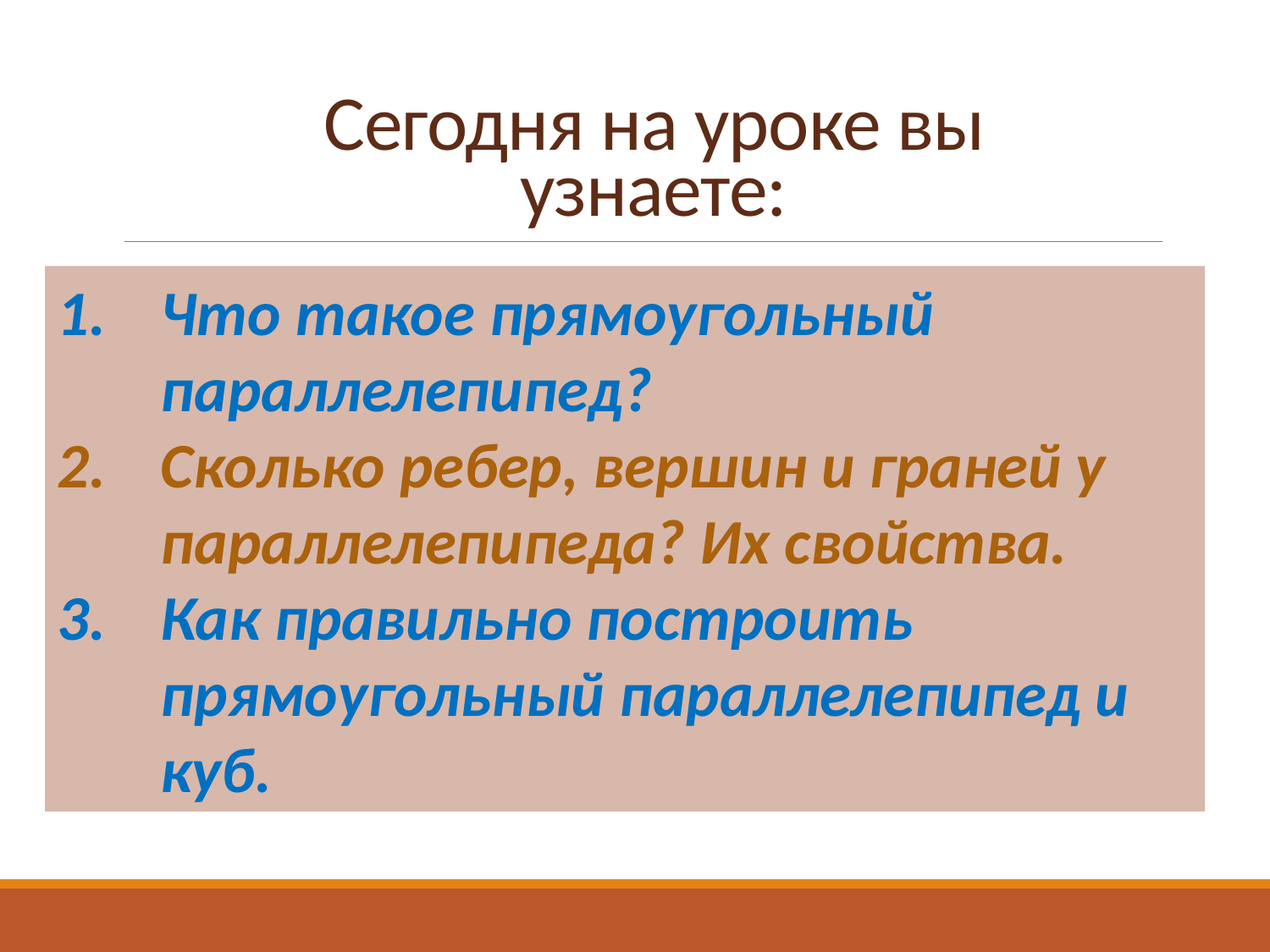

# Сегодня на уроке вы узнаете:
Что такое прямоугольный параллелепипед?
Сколько ребер, вершин и граней у параллелепипеда? Их свойства.
Как правильно построить прямоугольный параллелепипед и куб.